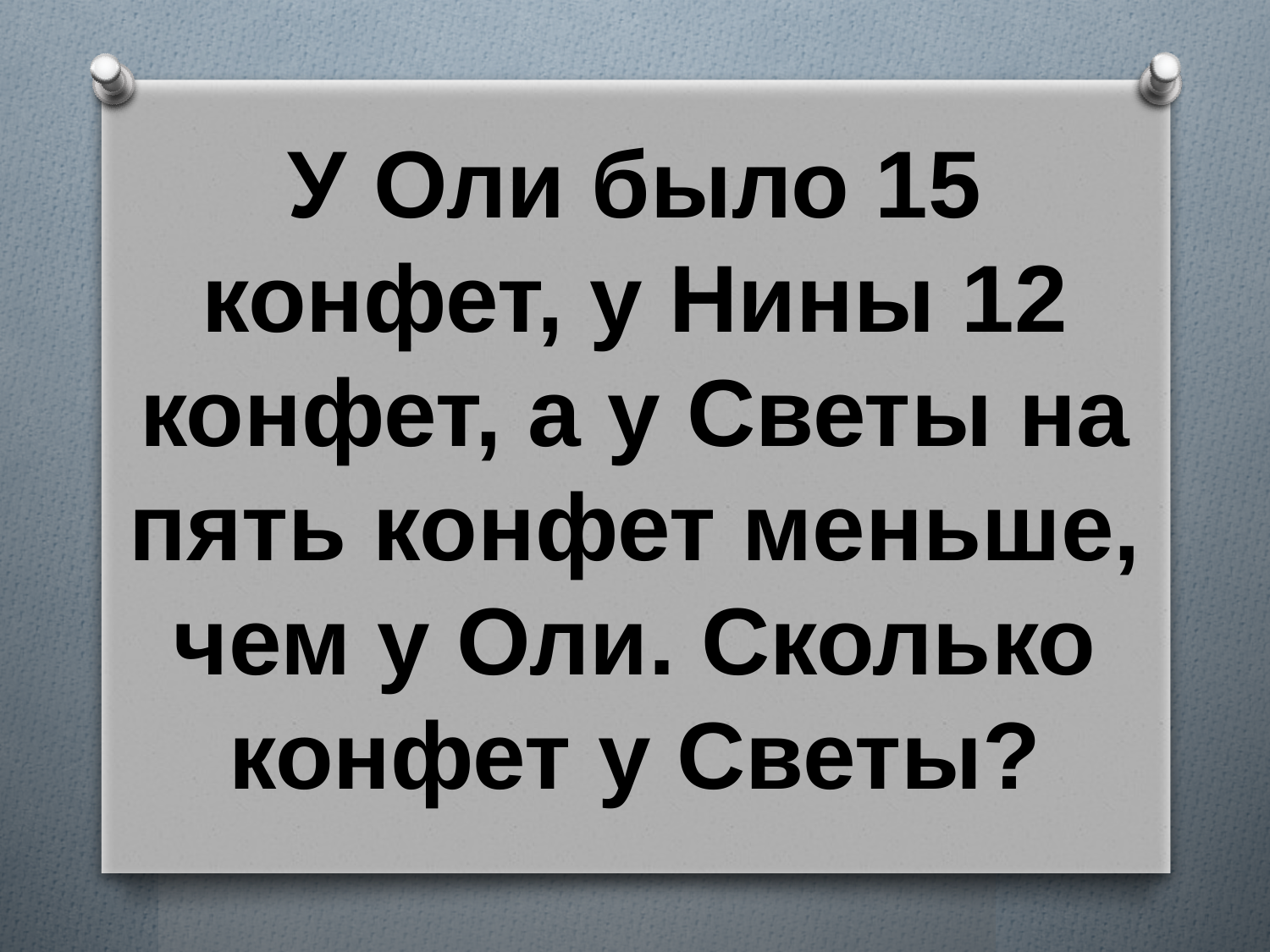

У Оли было 15 конфет, у Нины 12 конфет, а у Светы на пять конфет меньше, чем у Оли. Сколько конфет у Светы?